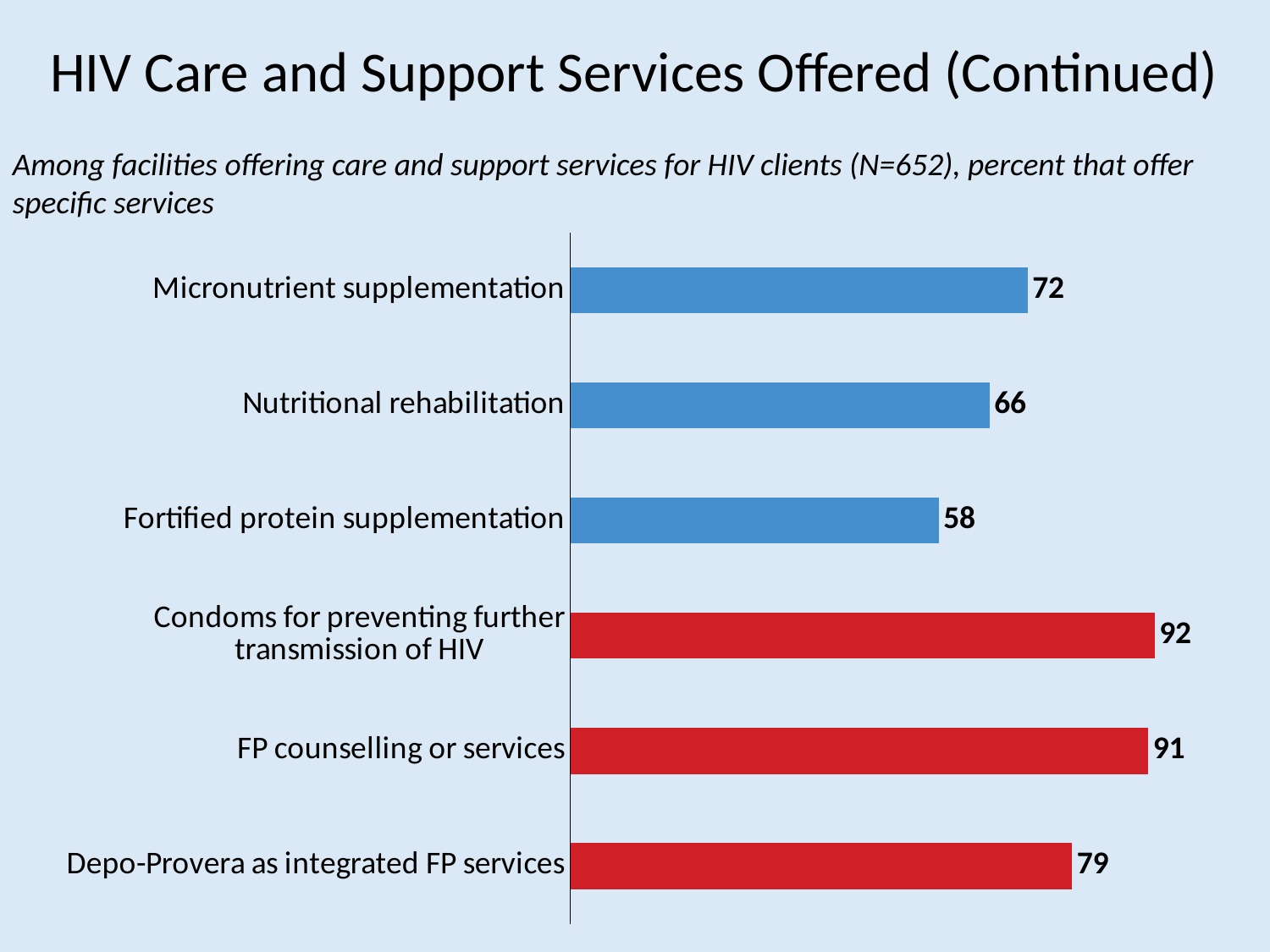

# HIV Care and Support Services Offered (Continued)
Among facilities offering care and support services for HIV clients (N=652), percent that offer specific services

### Chart

| Category | Series 1 |
|---|---|
| Depo-Provera as integrated FP services | 79.0 |
| FP counselling or services | 91.0 |
| Condoms for preventing further transmission of HIV | 92.0 |
| Fortified protein supplementation | 58.0 |
| Nutritional rehabilitation | 66.0 |
| Micronutrient supplementation | 72.0 |